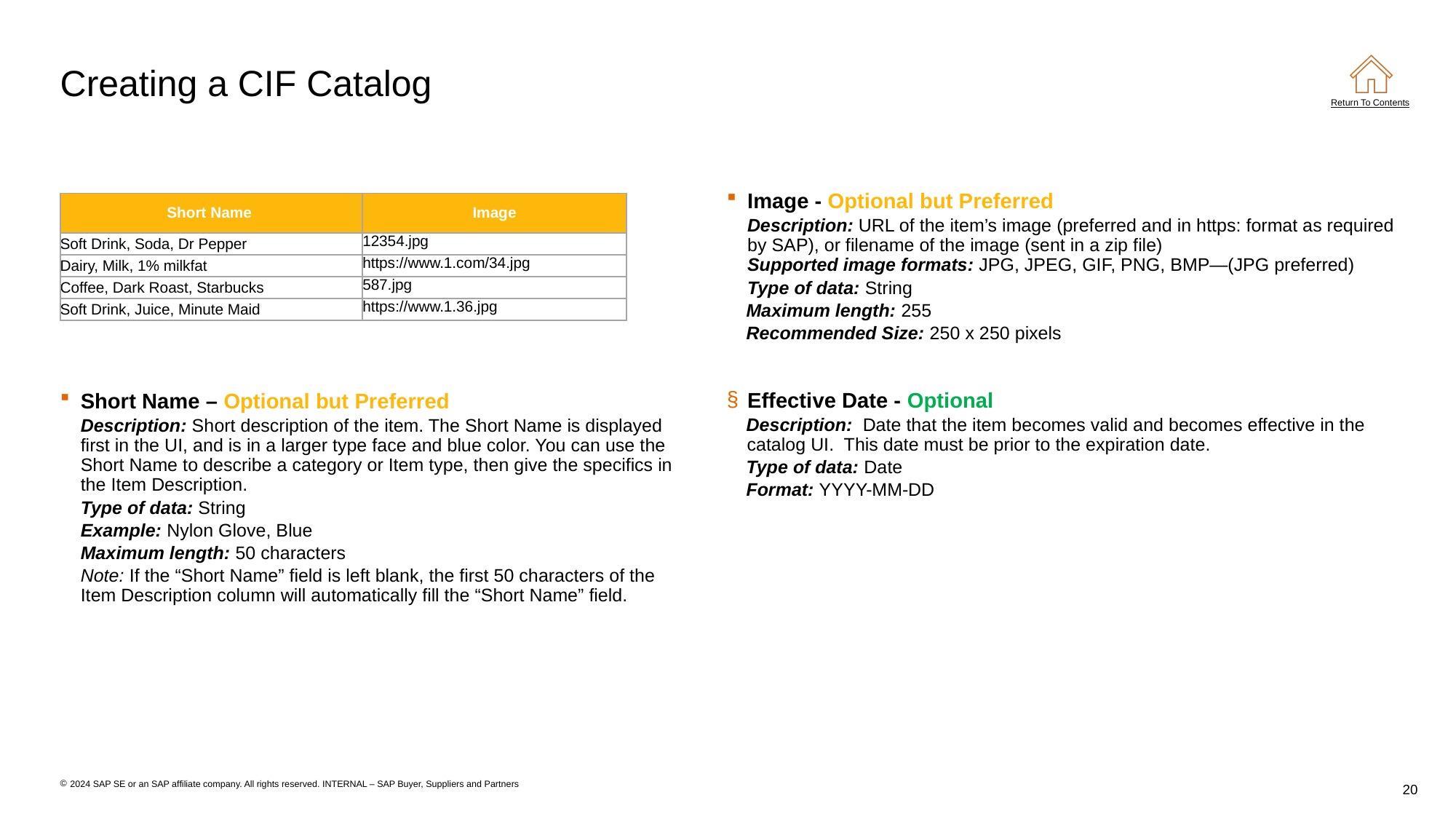

# Creating a CIF Catalog
| Short Name | Image |
| --- | --- |
| Soft Drink, Soda, Dr Pepper | 12354.jpg |
| Dairy, Milk, 1% milkfat | https://www.1.com/34.jpg |
| Coffee, Dark Roast, Starbucks | 587.jpg |
| Soft Drink, Juice, Minute Maid | https://www.1.36.jpg |
Image - Optional but Preferred
Description: URL of the item’s image (preferred and in https: format as required by SAP), or filename of the image (sent in a zip file)
Supported image formats: JPG, JPEG, GIF, PNG, BMP—(JPG preferred)
Type of data: String
Maximum length: 255
Recommended Size: 250 x 250 pixels

Effective Date - Optional
Description:  Date that the item becomes valid and becomes effective in the catalog UI.  This date must be prior to the expiration date.
Type of data: Date
Format: YYYY-MM-DD

Short Name – Optional but Preferred
Description: Short description of the item. The Short Name is displayed first in the UI, and is in a larger type face and blue color. You can use the Short Name to describe a category or Item type, then give the specifics in the Item Description.
Type of data: String
Example: Nylon Glove, Blue
Maximum length: 50 characters
Note: If the “Short Name” field is left blank, the first 50 characters of the Item Description column will automatically fill the “Short Name” field.